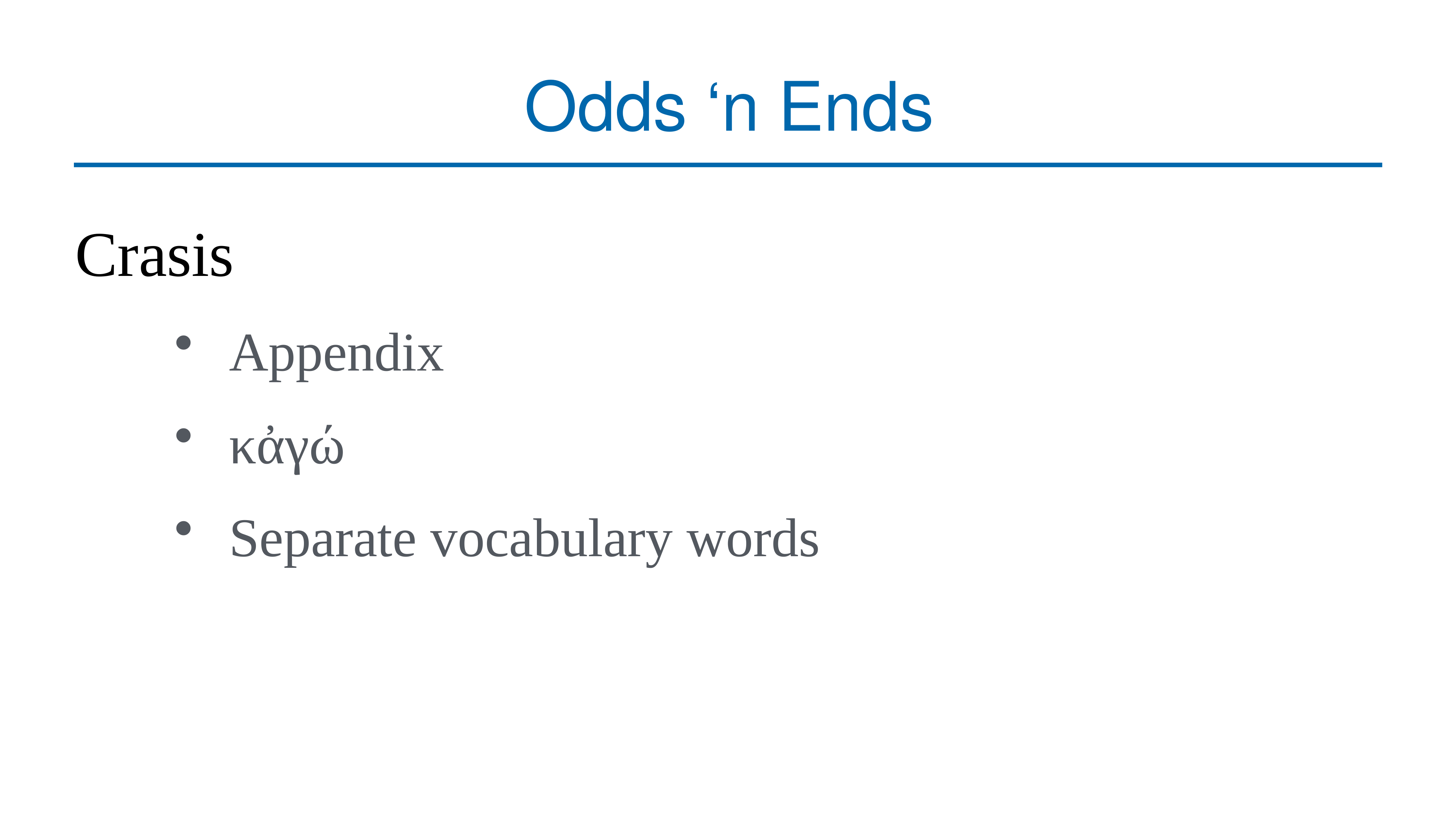

# Odds ‘n Ends
Crasis
Appendix
κἀγώ
Separate vocabulary words